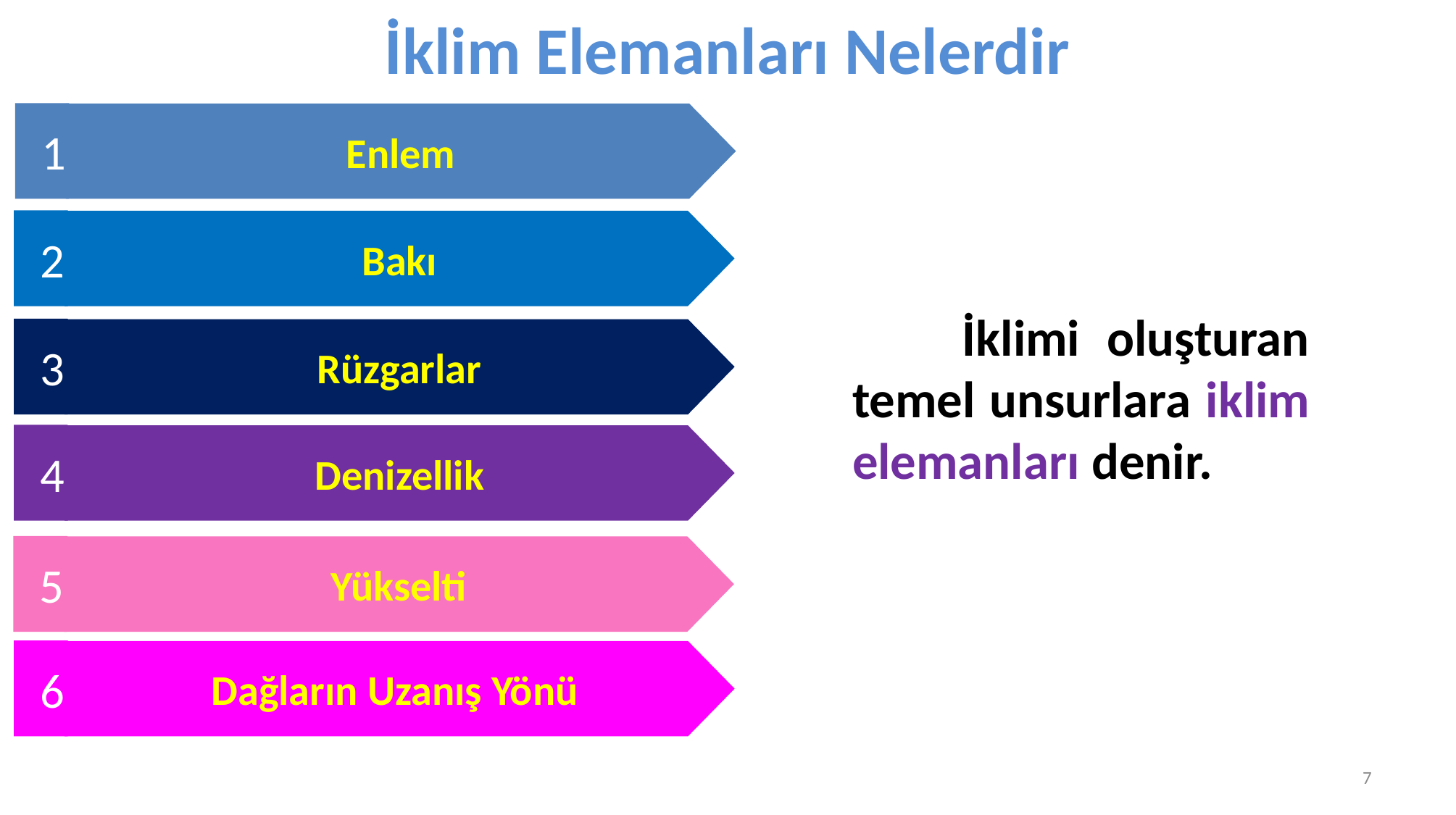

# İklim Elemanları Nelerdir
1
Enlem
2
Bakı
    İklimi oluşturan temel unsurlara iklim elemanları denir.

3
Rüzgarlar
4
Denizellik
5
Yükselti
6
Dağların Uzanış Yönü
7